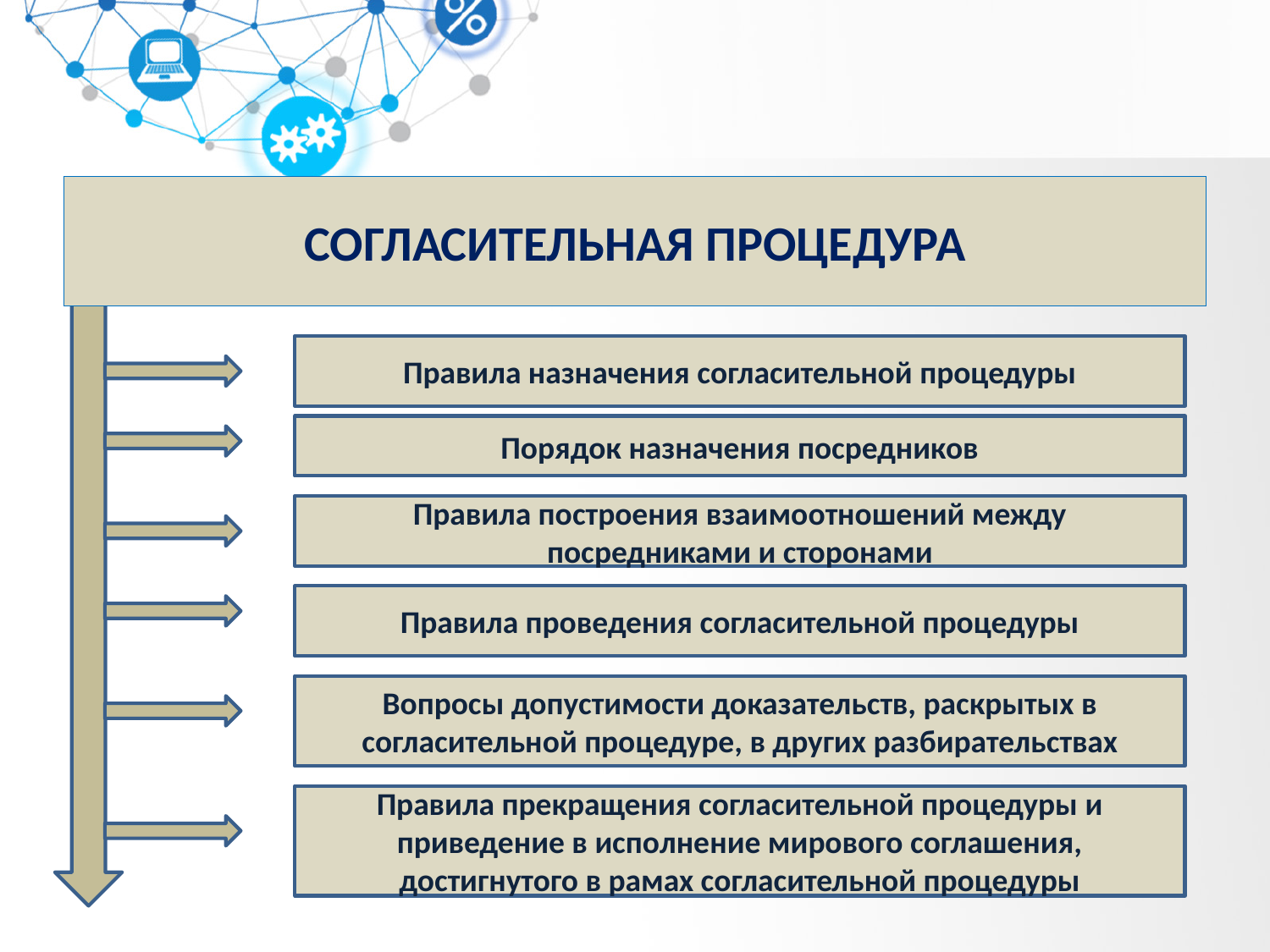

# СОГЛАСИТЕЛЬНАЯ ПРОЦЕДУРА

Правила назначения согласительной процедуры

Порядок назначения посредников

Правила построения взаимоотношений между посредниками и сторонами

Правила проведения согласительной процедуры

Вопросы допустимости доказательств, раскрытых в согласительной процедуре, в других разбирательствах

Правила прекращения согласительной процедуры и приведение в исполнение мирового соглашения, достигнутого в рамах согласительной процедуры